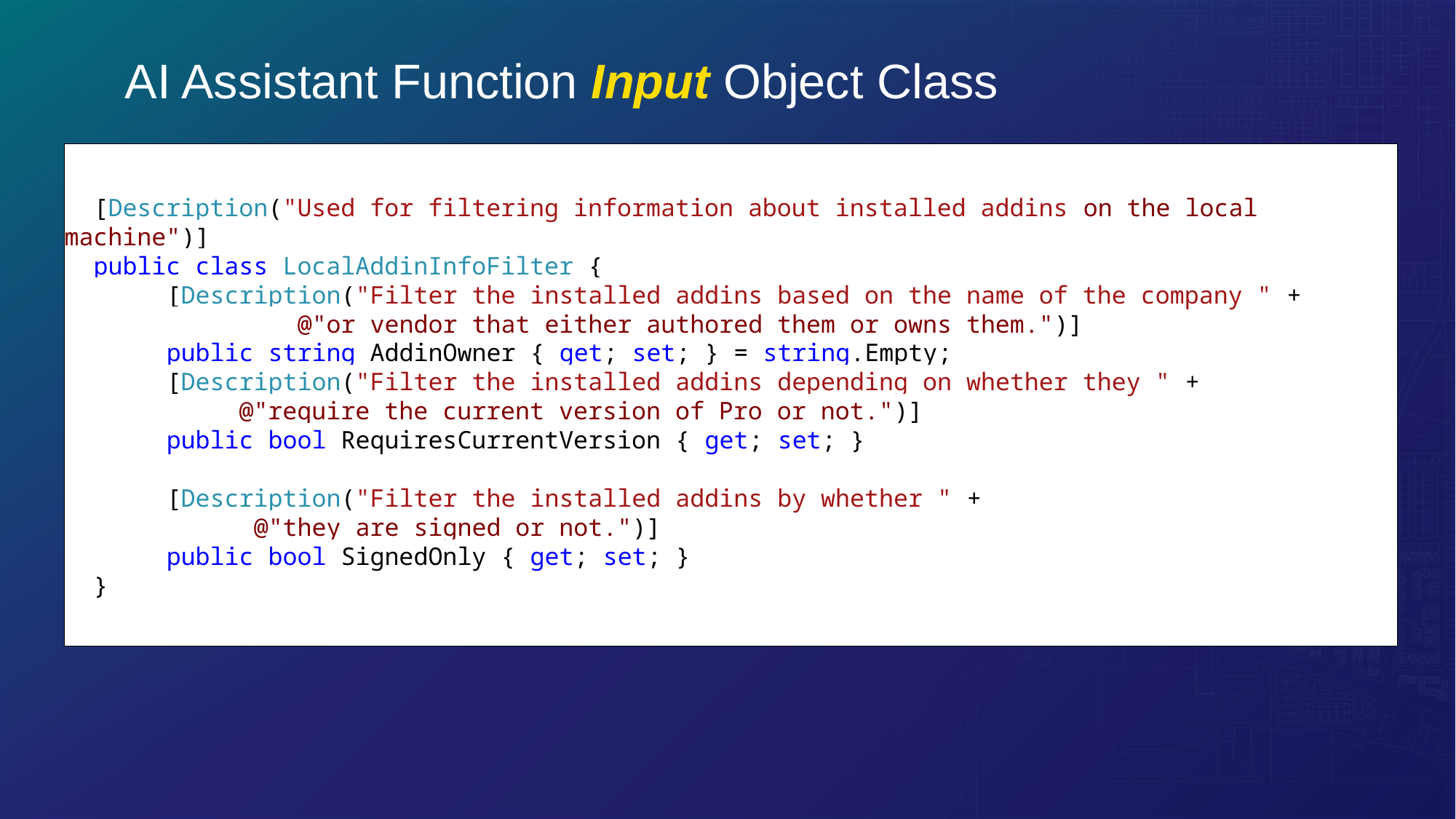

# AI Assistant Function Input Object Class

  [Description("Used for filtering information about installed addins on the local machine")]
  public class LocalAddinInfoFilter {
       [Description("Filter the installed addins based on the name of the company " +
                @"or vendor that either authored them or owns them.")]
       public string AddinOwner { get; set; } = string.Empty;
       [Description("Filter the installed addins depending on whether they " +
            @"require the current version of Pro or not.")]
       public bool RequiresCurrentVersion { get; set; }

       [Description("Filter the installed addins by whether " +
             @"they are signed or not.")]
       public bool SignedOnly { get; set; }
  }